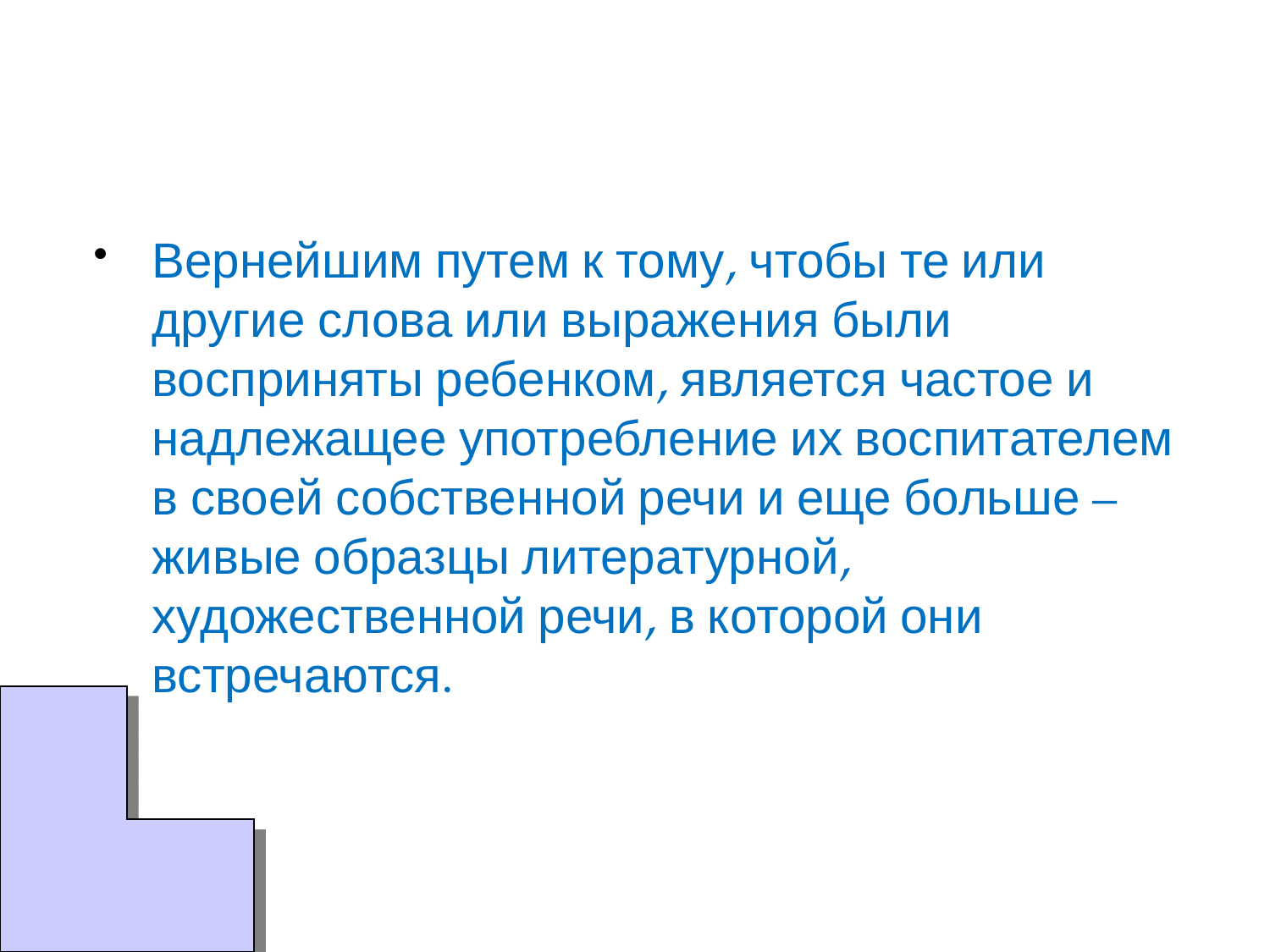

#
Вернейшим путем к тому, чтобы те или другие слова или выражения были восприняты ребенком, является частое и надлежащее употребление их воспитателем в своей собственной речи и еще больше – живые образцы литературной, художественной речи, в которой они встречаются.